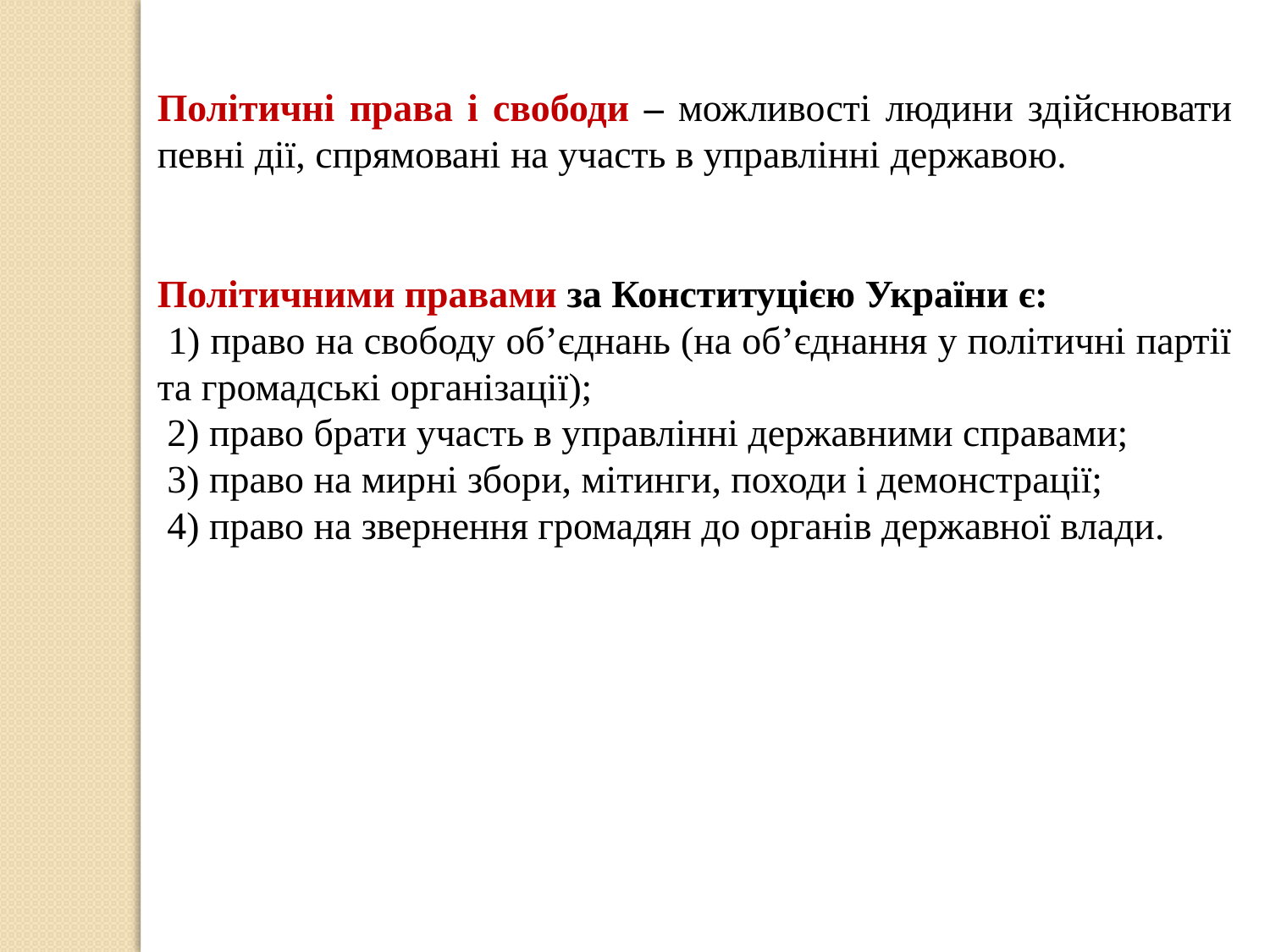

Політичні права і свободи – можливості людини здійснювати певні дії, спрямовані на участь в управлінні державою.

Політичними правами за Конституцією України є:
 1) право на свободу об’єднань (на об’єднання у політичні партії та громадські організації);
 2) право брати участь в управлінні державними справами;
 3) право на мирні збори, мітинги, походи і демонстрації;
 4) право на звернення громадян до органів державної влади.